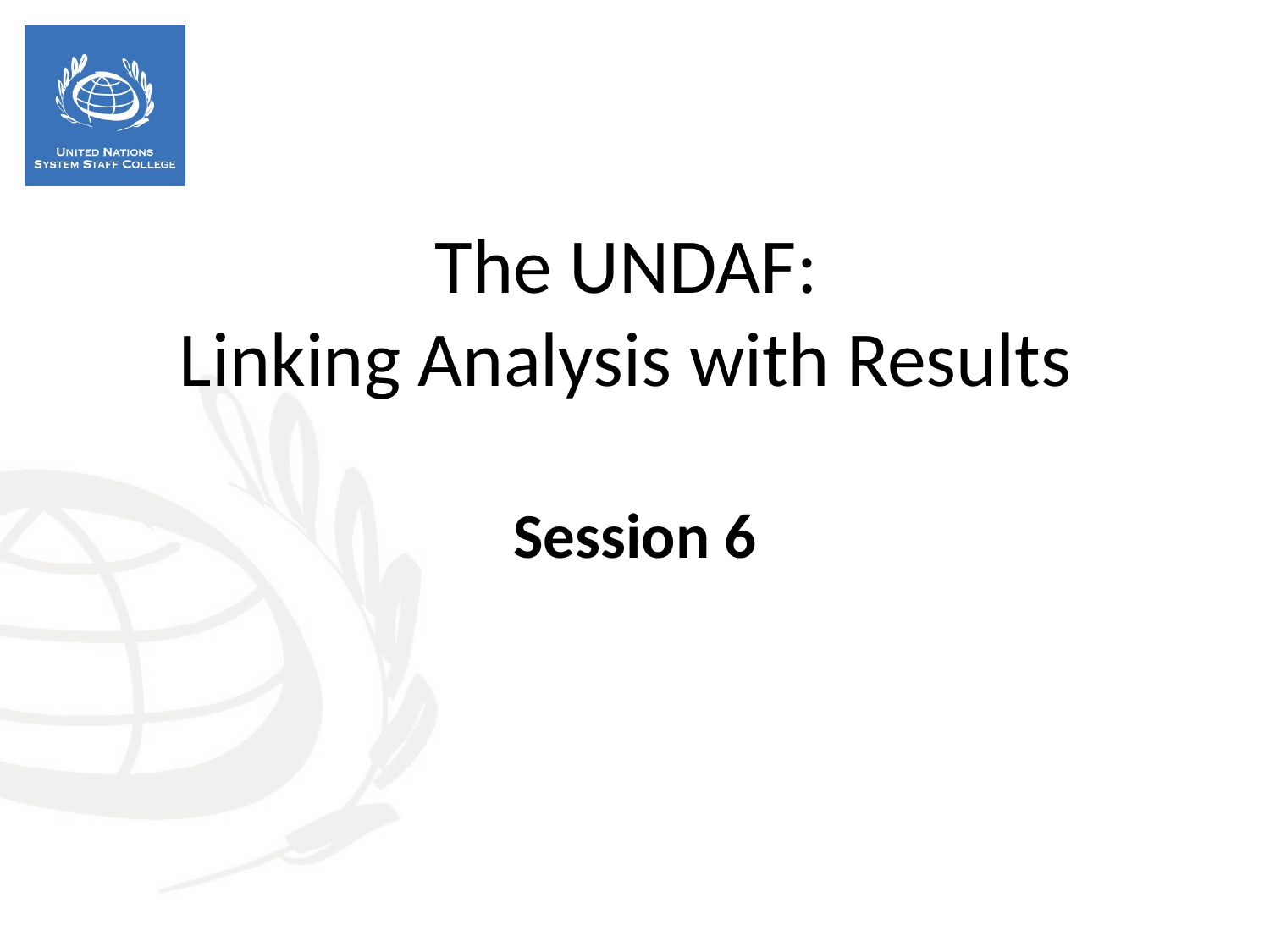

The UNDAF:
Linking Analysis with Results
Session 6